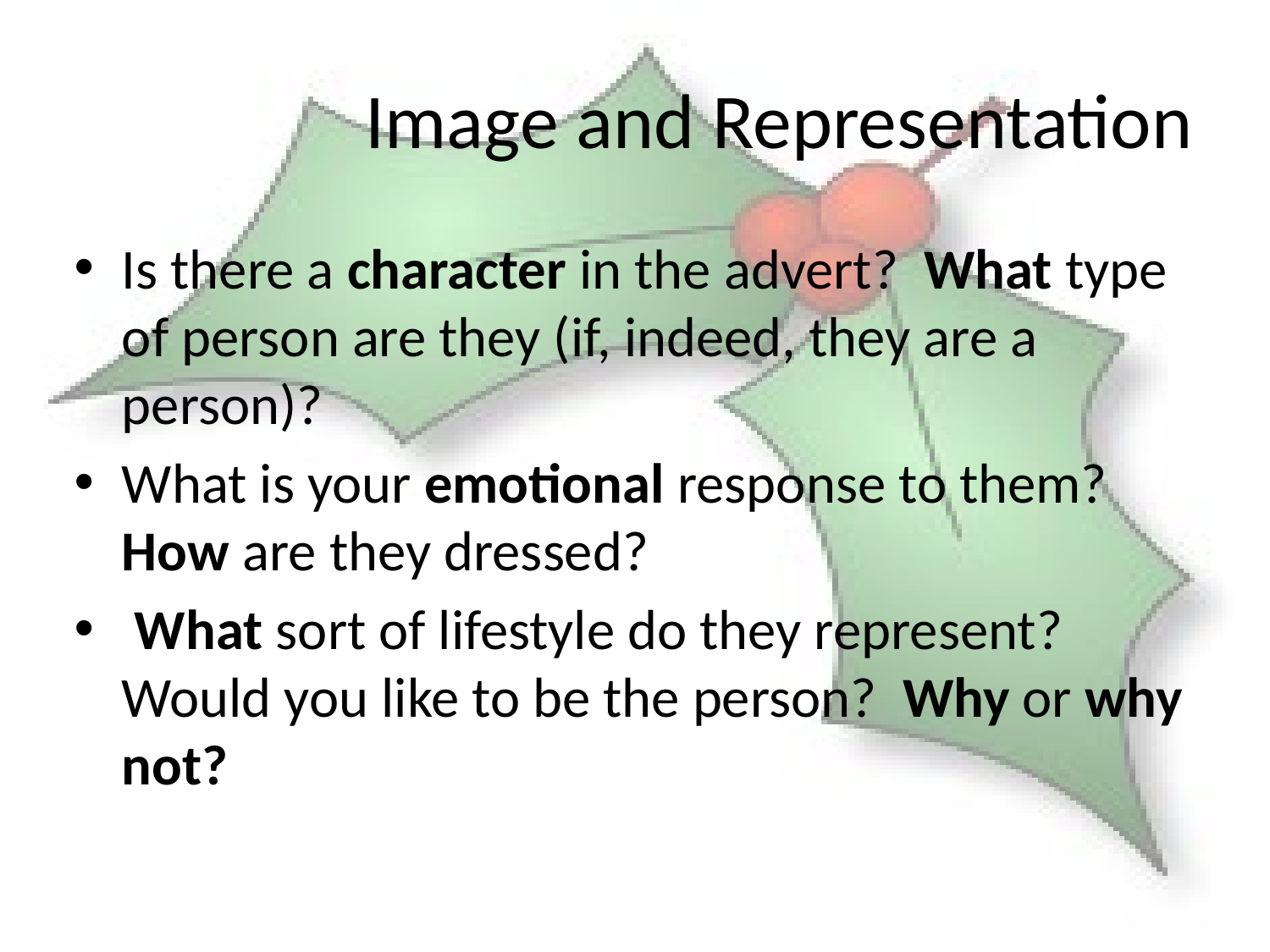

# Image and Representation
Is there a character in the advert?  What type of person are they (if, indeed, they are a person)?
What is your emotional response to them?  How are they dressed?
 What sort of lifestyle do they represent?  Would you like to be the person?  Why or why not?